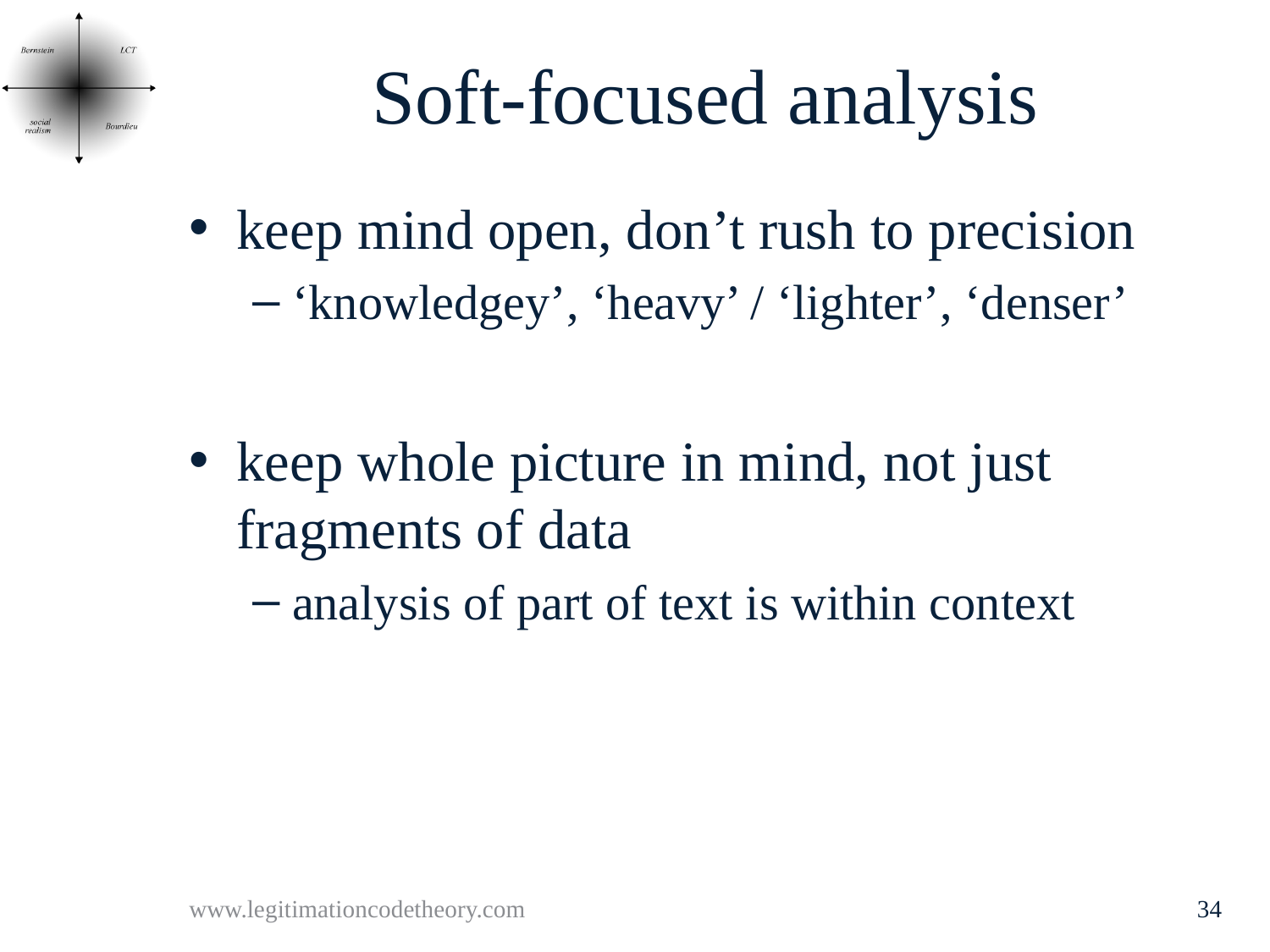

# Soft-focused analysis

keep mind open, don’t rush to precision
‘knowledgey’, ‘heavy’ / ‘lighter’, ‘denser’

keep whole picture in mind, not just fragments of data
analysis of part of text is within context

www.legitimationcodetheory.com
34